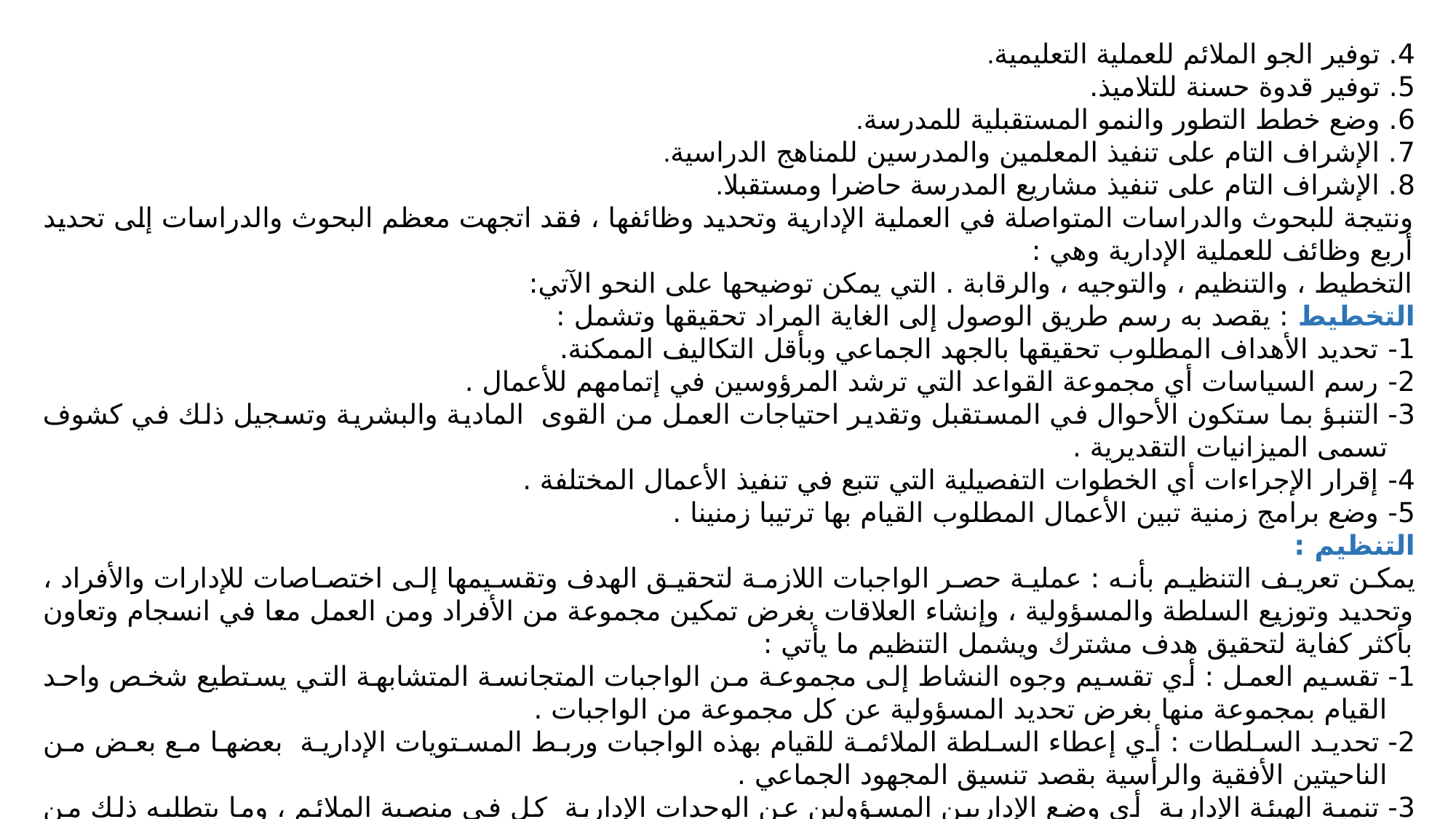

4. توفير الجو الملائم للعملية التعليمية.
5. توفير قدوة حسنة للتلاميذ.
6. وضع خطط التطور والنمو المستقبلية للمدرسة.
7. الإشراف التام على تنفيذ المعلمين والمدرسين للمناهج الدراسية.
8. الإشراف التام على تنفيذ مشاريع المدرسة حاضرا ومستقبلا.
ونتيجة للبحوث والدراسات المتواصلة في العملية الإدارية وتحديد وظائفها ، فقد اتجهت معظم البحوث والدراسات إلى تحديد أربع وظائف للعملية الإدارية وهي :
التخطيط ، والتنظيم ، والتوجيه ، والرقابة . التي يمكن توضيحها على النحو الآتي:
التخطيط : يقصد به رسم طريق الوصول إلى الغاية المراد تحقيقها وتشمل :
1- تحديد الأهداف المطلوب تحقيقها بالجهد الجماعي وبأقل التكاليف الممكنة.
2- رسم السياسات أي مجموعة القواعد التي ترشد المرؤوسين في إتمامهم للأعمال .
3- التنبؤ بما ستكون الأحوال في المستقبل وتقدير احتياجات العمل من القوى  المادية والبشرية وتسجيل ذلك في كشوف تسمى الميزانيات التقديرية .
4- إقرار الإجراءات أي الخطوات التفصيلية التي تتبع في تنفيذ الأعمال المختلفة .
5- وضع برامج زمنية تبين الأعمال المطلوب القيام بها ترتيبا زمنينا .
التنظيم :
يمكن تعريف التنظيم بأنه : عملية حصر الواجبات اللازمة لتحقيق الهدف وتقسيمها إلى اختصاصات للإدارات والأفراد ، وتحديد وتوزيع السلطة والمسؤولية ، وإنشاء العلاقات بغرض تمكين مجموعة من الأفراد ومن العمل معا في انسجام وتعاون بأكثر كفاية لتحقيق هدف مشترك ويشمل التنظيم ما يأتي :
1- تقسيم العمل : أي تقسيم وجوه النشاط إلى مجموعة من الواجبات المتجانسة المتشابهة التي يستطيع شخص واحد القيام بمجموعة منها بغرض تحديد المسؤولية عن كل مجموعة من الواجبات .
2- تحديد السلطات : أي إعطاء السلطة الملائمة للقيام بهذه الواجبات وربط المستويات الإدارية  بعضها مع بعض من الناحيتين الأفقية والرأسية بقصد تنسيق المجهود الجماعي .
3- تنمية الهيئة الإدارية  أي وضع الإداريين المسؤولين عن الوحدات الإدارية  كل في منصبة الملائم ، وما يتطلبه ذلك من تعيين وتدريب وترقية ونقل وفصل.